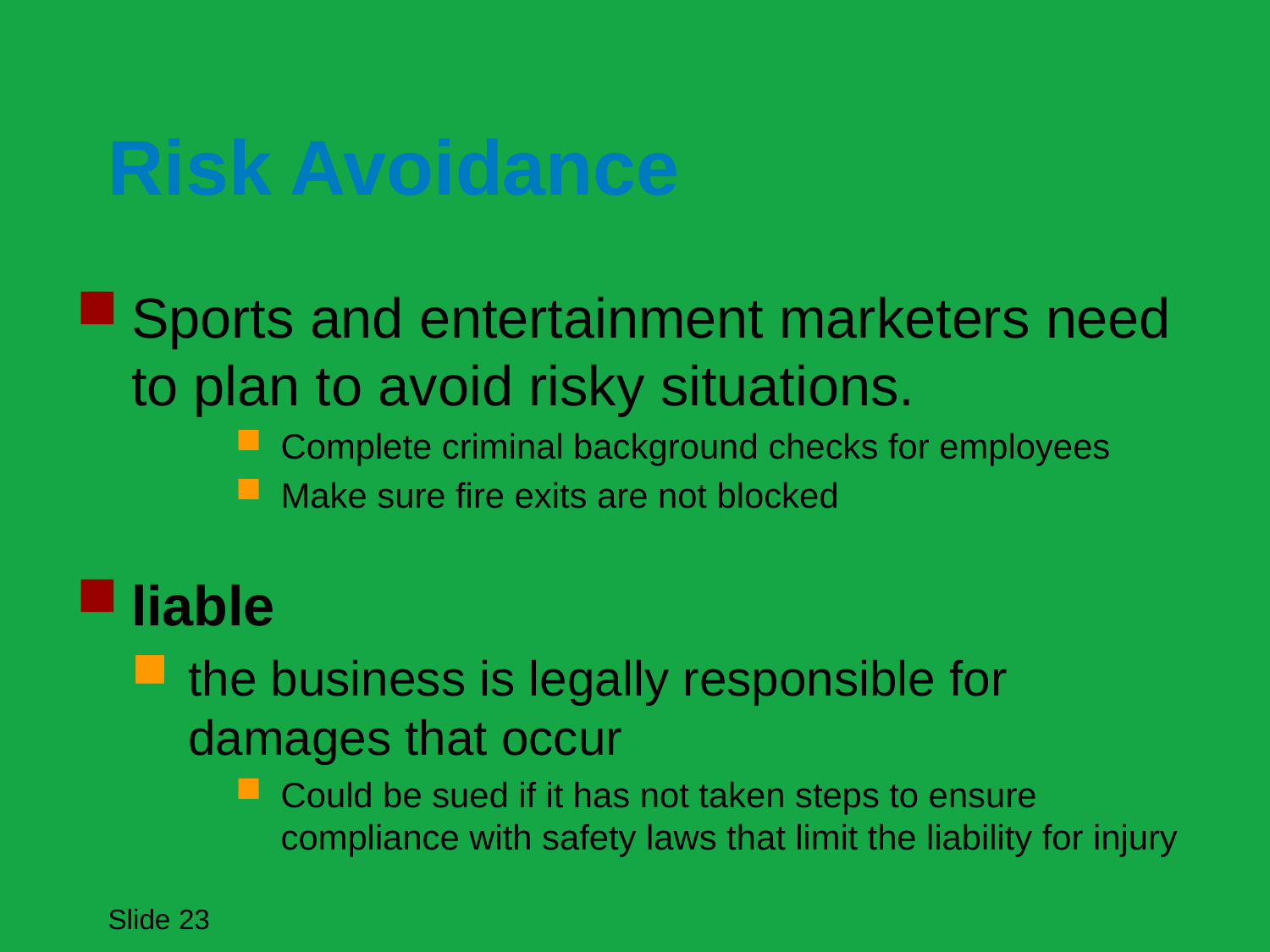

# Risk Avoidance
Sports and entertainment marketers need to plan to avoid risky situations.
Complete criminal background checks for employees
Make sure fire exits are not blocked
liable
the business is legally responsible for damages that occur
Could be sued if it has not taken steps to ensure compliance with safety laws that limit the liability for injury
Slide 23